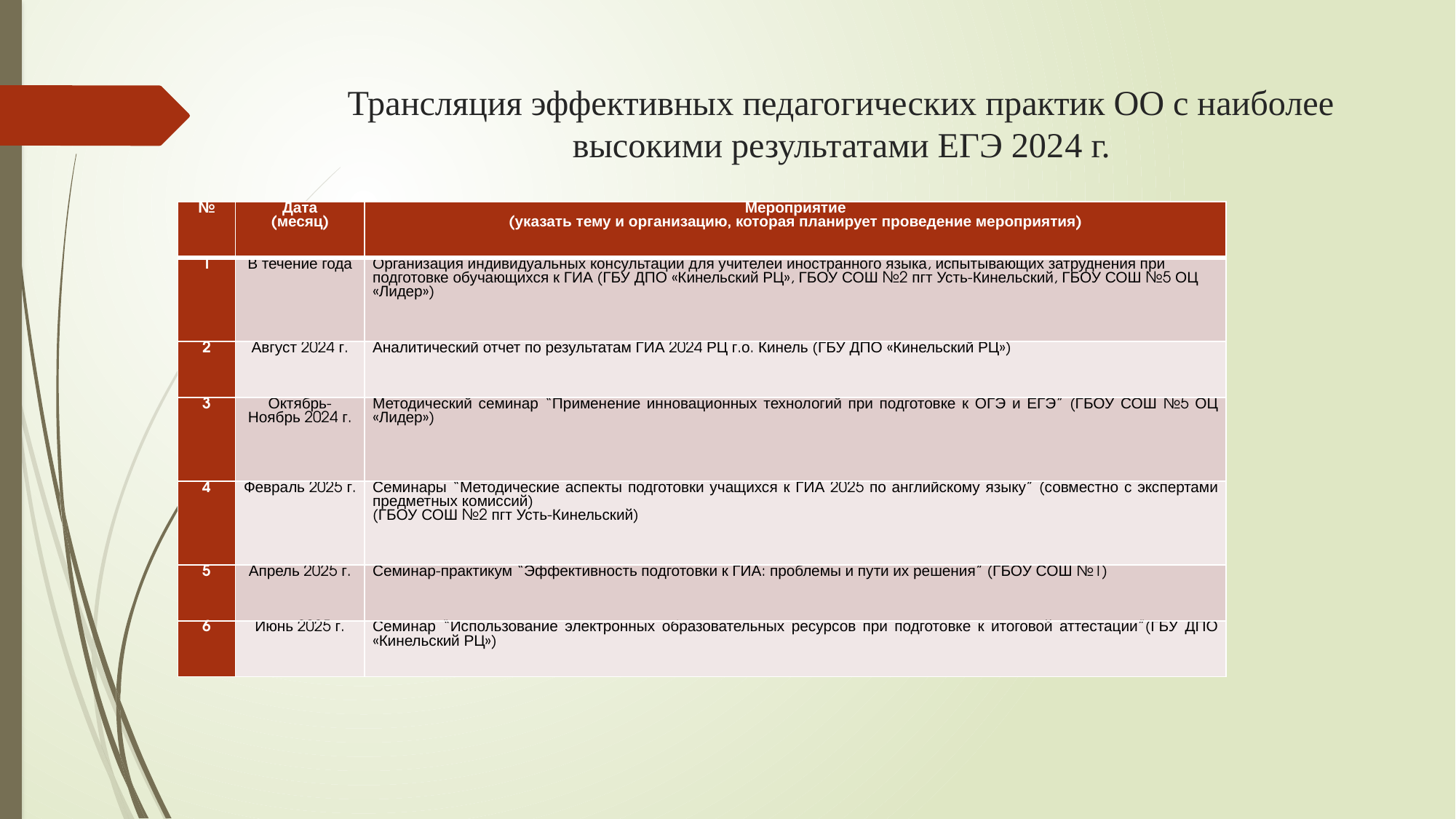

# Трансляция эффективных педагогических практик ОО с наиболее высокими результатами ЕГЭ 2024 г.
| № | Дата (месяц) | Мероприятие (указать тему и организацию, которая планирует проведение мероприятия) |
| --- | --- | --- |
| 1 | В течение года | Организация индивидуальных консультаций для учителей иностранного языка, испытывающих затруднения при подготовке обучающихся к ГИА (ГБУ ДПО «Кинельский РЦ», ГБОУ СОШ №2 пгт Усть-Кинельский, ГБОУ СОШ №5 ОЦ «Лидер») |
| 2 | Август 2024 г. | Аналитический отчет по результатам ГИА 2024 РЦ г.о. Кинель (ГБУ ДПО «Кинельский РЦ») |
| 3 | Октябрь-Ноябрь 2024 г. | Методический семинар “Применение инновационных технологий при подготовке к ОГЭ и ЕГЭ” (ГБОУ СОШ №5 ОЦ «Лидер») |
| 4 | Февраль 2025 г. | Семинары “Методические аспекты подготовки учащихся к ГИА 2025 по английскому языку” (совместно с экспертами предметных комиссий) (ГБОУ СОШ №2 пгт Усть-Кинельский) |
| 5 | Апрель 2025 г. | Семинар-практикум “Эффективность подготовки к ГИА: проблемы и пути их решения” (ГБОУ СОШ №1) |
| 6 | Июнь 2025 г. | Семинар “Использование электронных образовательных ресурсов при подготовке к итоговой аттестации”(ГБУ ДПО «Кинельский РЦ») |